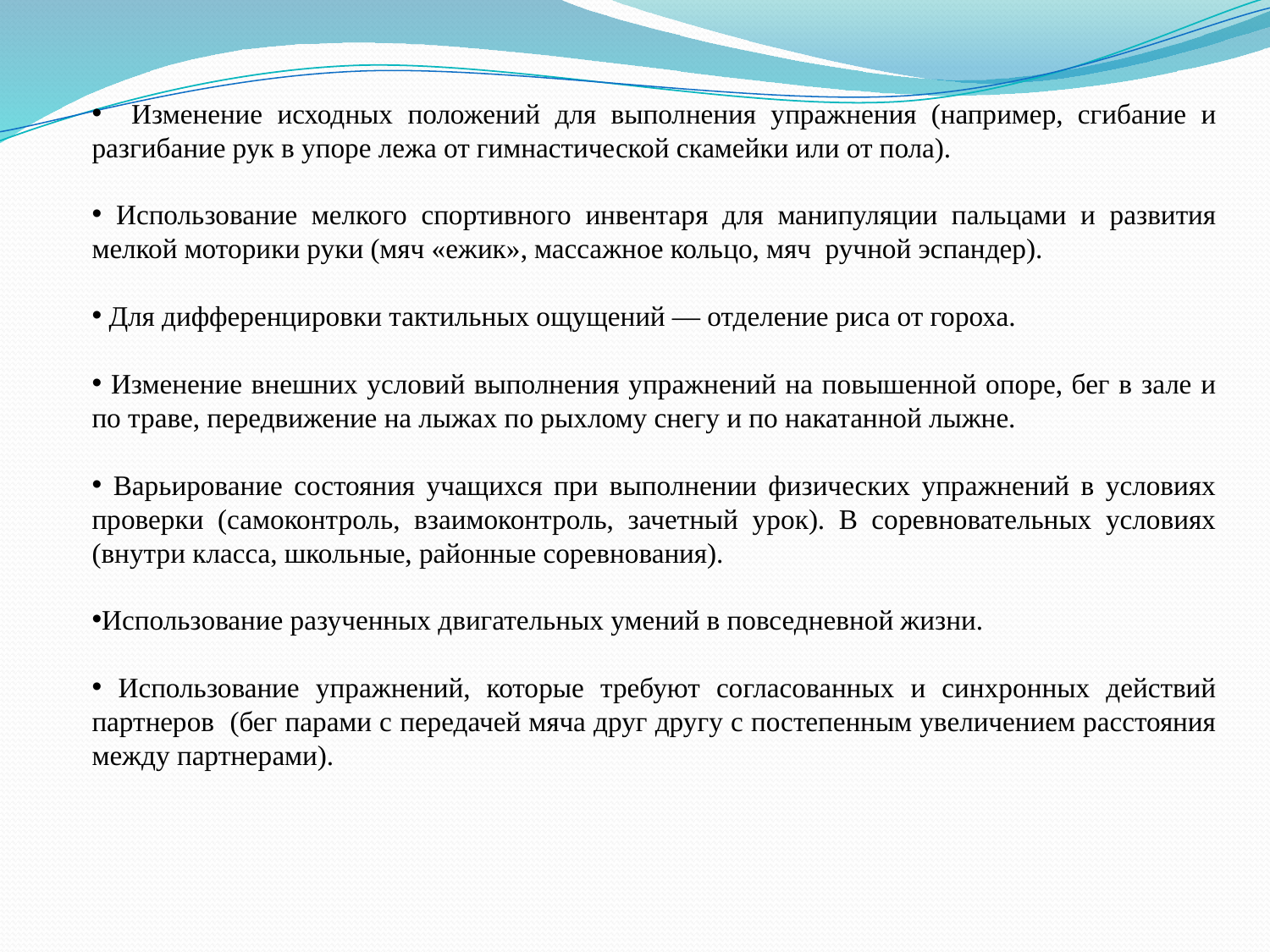

Изменение исходных положений для выполнения упражнения (например, сгибание и разгибание рук в упоре лежа от гимнастической скамейки или от пола).

 Использование мелкого спортивного инвентаря для манипуляции пальцами и развития мелкой моторики руки (мяч «ежик», массажное кольцо, мяч  ручной эспандер).

 Для дифференцировки тактильных ощущений — отделение риса от гороха.

 Изменение внешних условий выполнения упражнений на повышенной опоре, бег в зале и по траве, передвижение на лыжах по рыхлому снегу и по накатанной лыжне.

 Варьирование состояния учащихся при выполнении физических упражнений в условиях проверки (самоконтроль, взаимоконтроль, зачетный урок). В соревновательных условиях (внутри класса, школьные, районные соревнования).

Использование разученных двигательных умений в повседневной жизни.

 Использование упражнений, которые требуют согласованных и синхронных действий партнеров  (бег парами с передачей мяча друг другу с постепенным увеличением расстояния между партнерами).